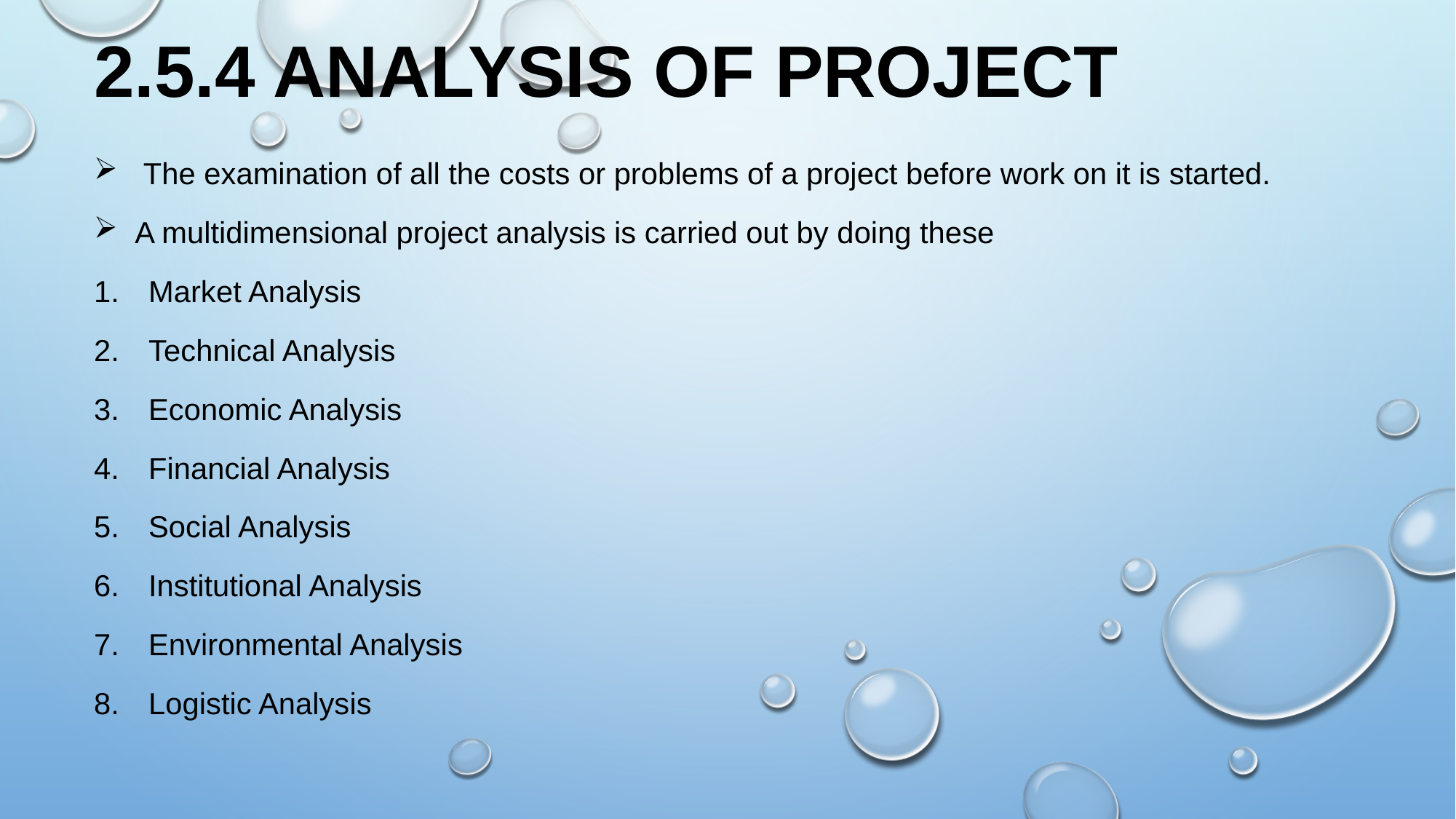

# 2.5.4 Analysis of project
 The examination of all the costs or problems of a project before work on it is started.
A multidimensional project analysis is carried out by doing these
Market Analysis
Technical Analysis
Economic Analysis
Financial Analysis
Social Analysis
Institutional Analysis
Environmental Analysis
Logistic Analysis